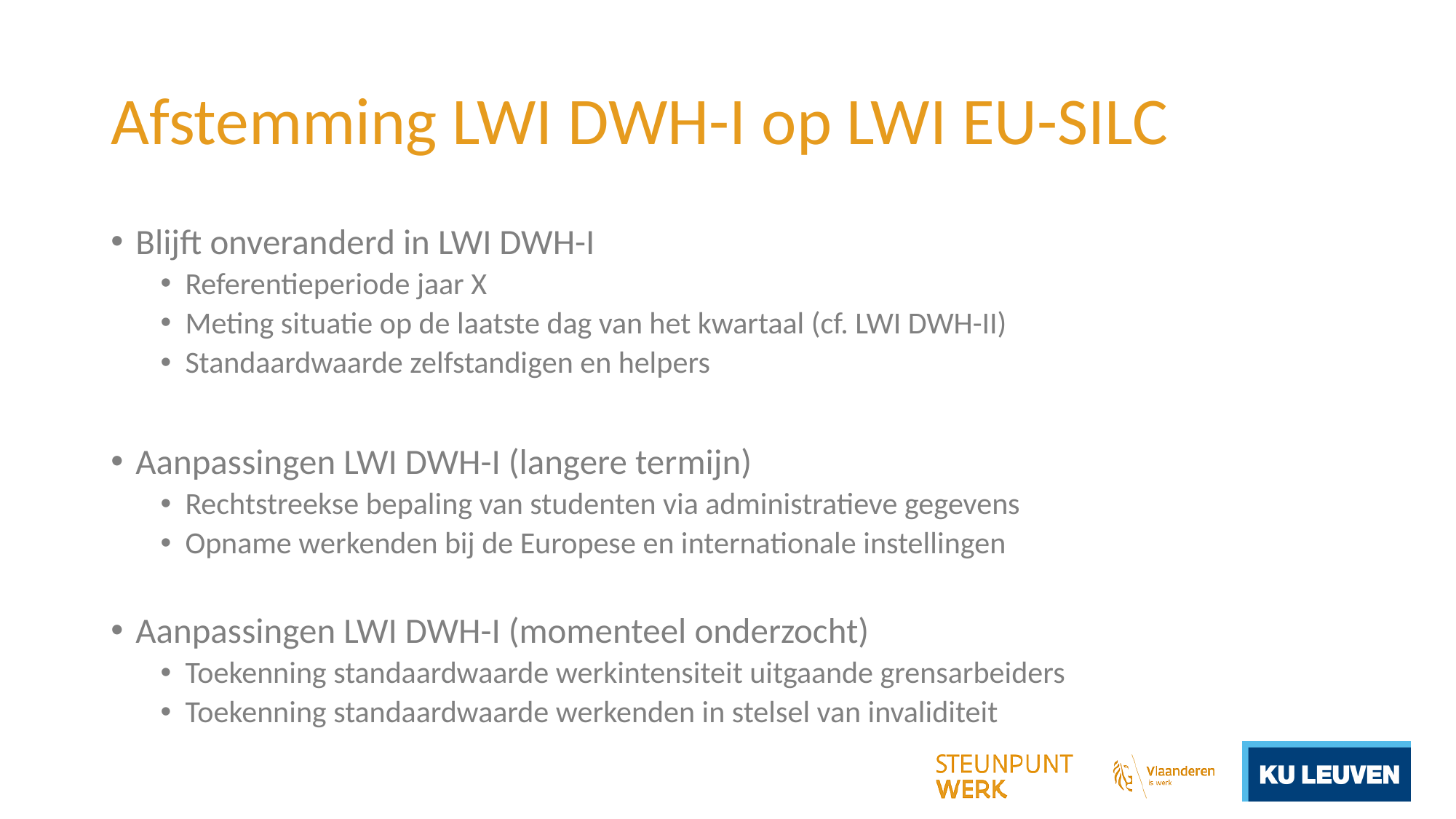

# Afstemming LWI DWH-I op LWI EU-SILC
Blijft onveranderd in LWI DWH-I
Referentieperiode jaar X
Meting situatie op de laatste dag van het kwartaal (cf. LWI DWH-II)
Standaardwaarde zelfstandigen en helpers

Aanpassingen LWI DWH-I (langere termijn)
Rechtstreekse bepaling van studenten via administratieve gegevens
Opname werkenden bij de Europese en internationale instellingen

Aanpassingen LWI DWH-I (momenteel onderzocht)
Toekenning standaardwaarde werkintensiteit uitgaande grensarbeiders
Toekenning standaardwaarde werkenden in stelsel van invaliditeit